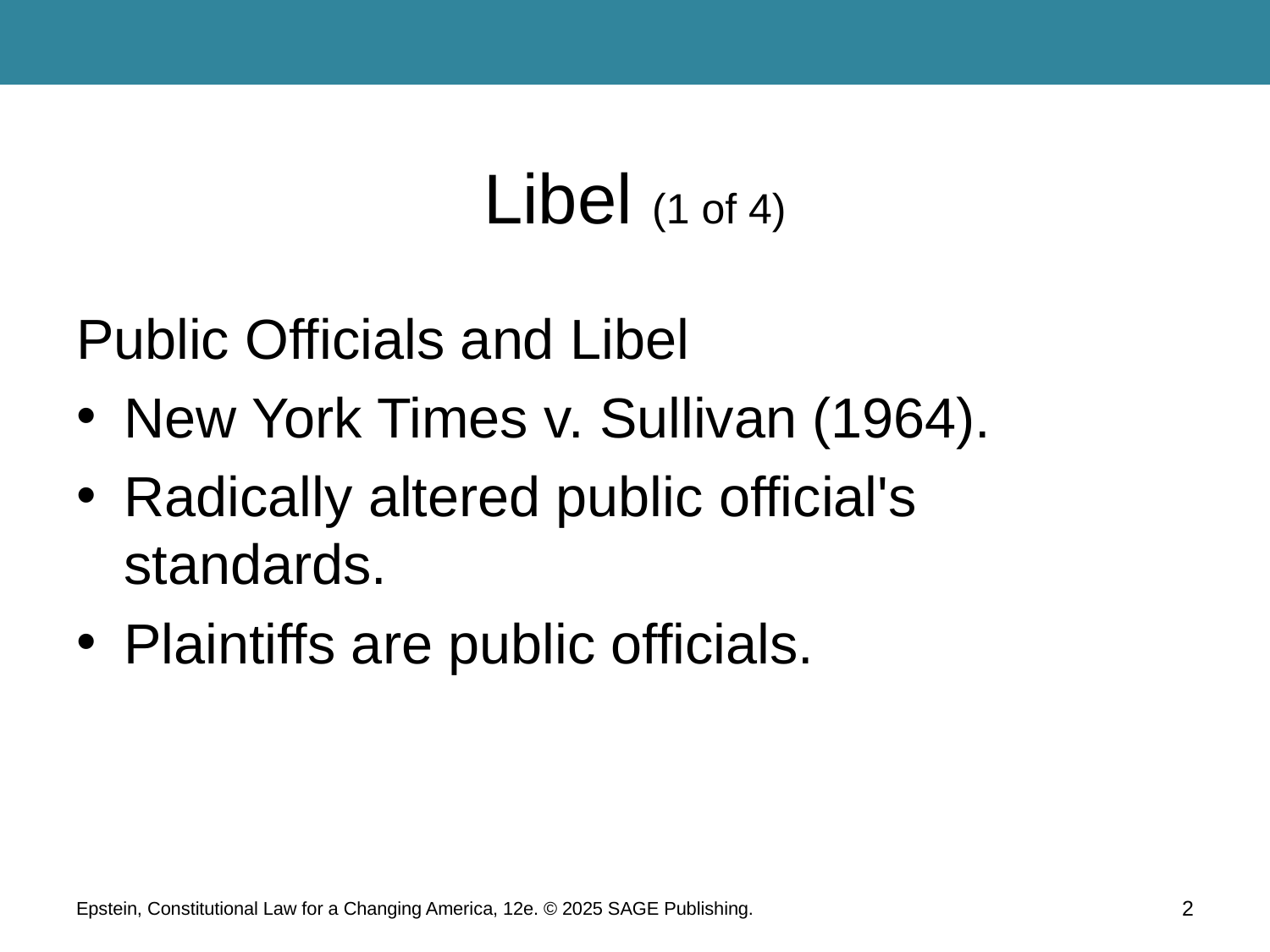

# Libel (1 of 4)
Public Officials and Libel
New York Times v. Sullivan (1964).
Radically altered public official's standards.
Plaintiffs are public officials.
Epstein, Constitutional Law for a Changing America, 12e. © 2025 SAGE Publishing.
2